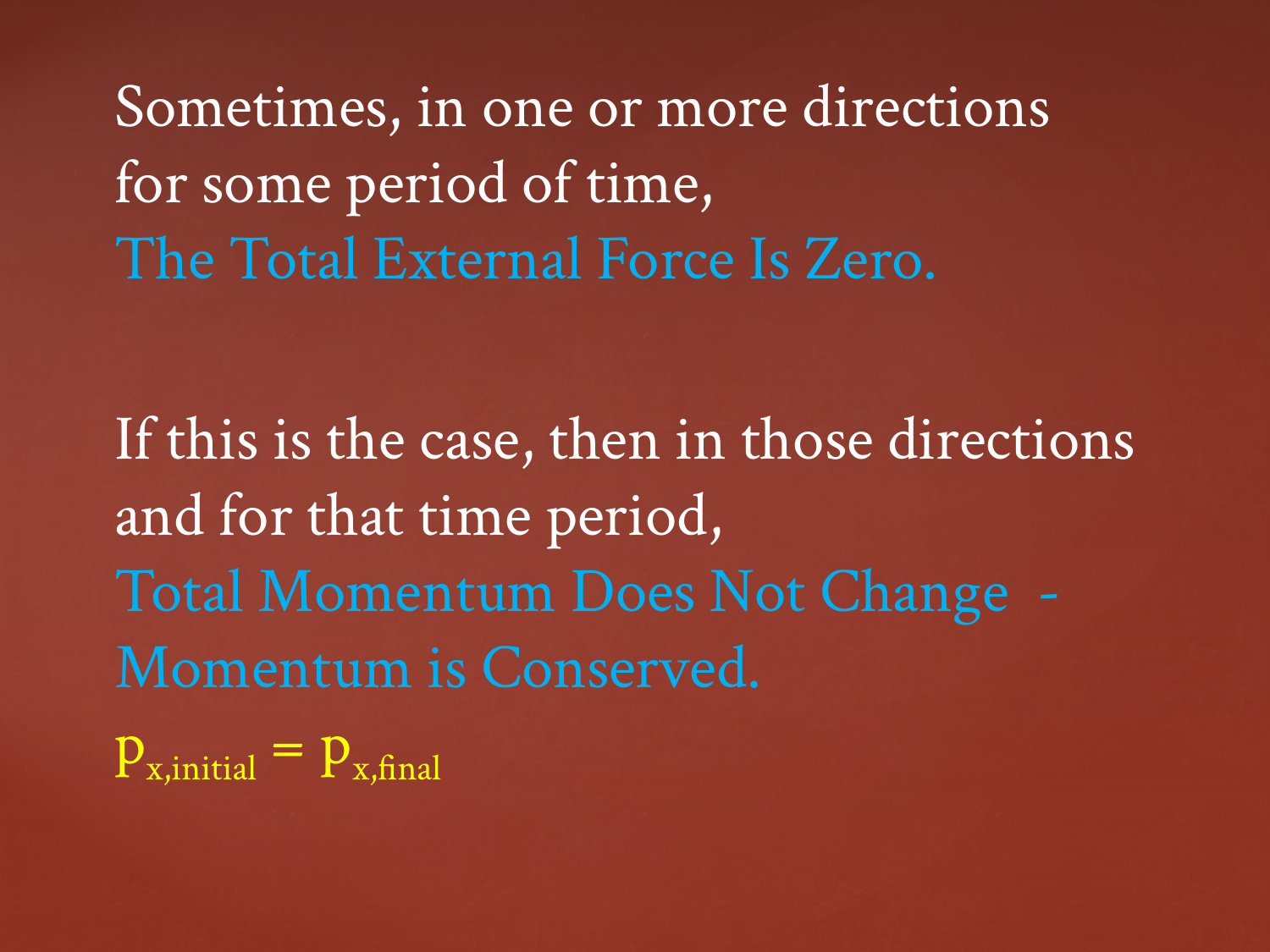

# Sometimes, in one or more directions for some period of time, The Total External Force Is Zero.
If this is the case, then in those directions and for that time period,
Total Momentum Does Not Change  -  Momentum is Conserved.
px,initial = px,final